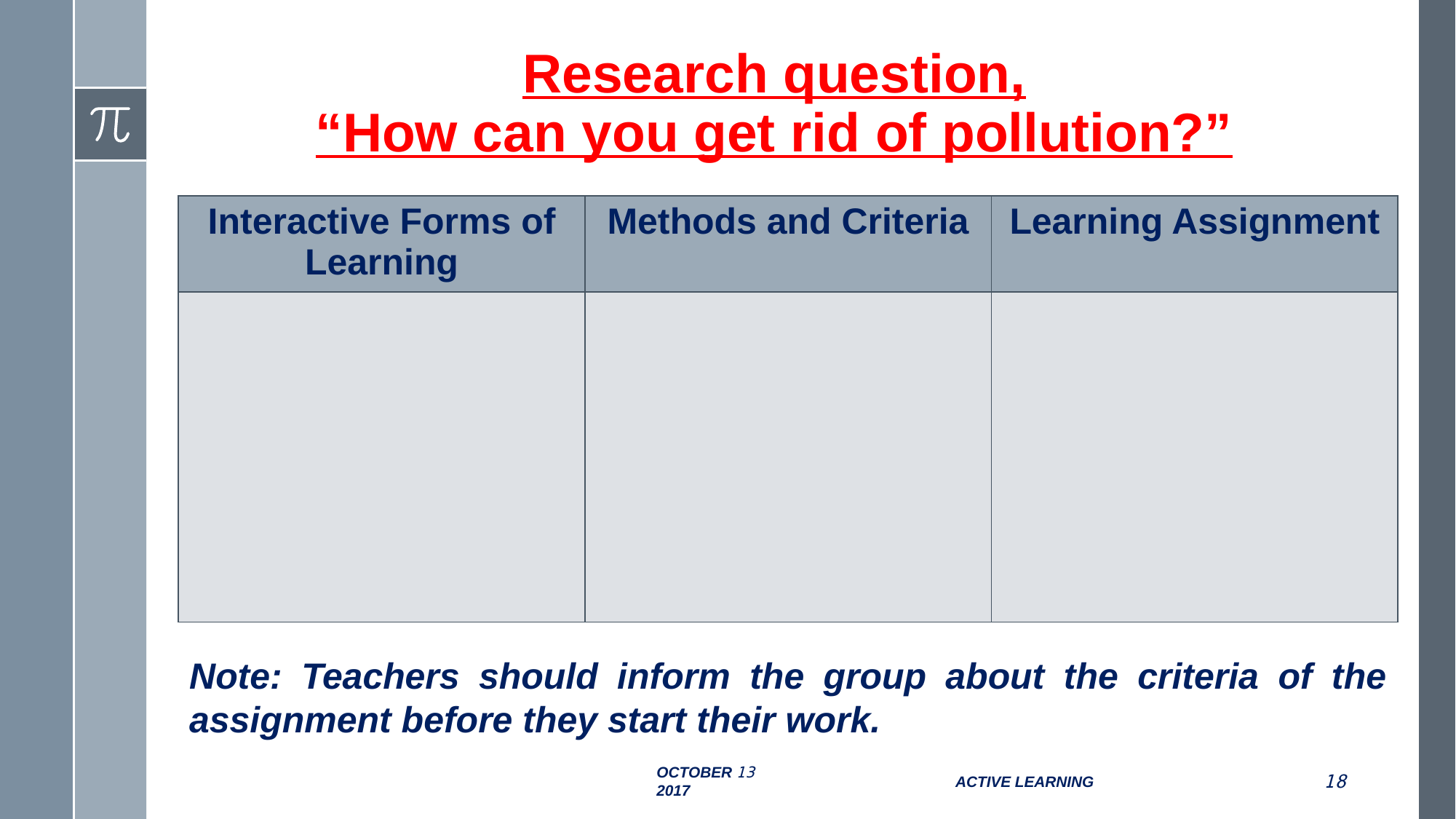

# Research question, “How can you get rid of pollution?”
| Interactive Forms of Learning | Methods and Criteria | Learning Assignment |
| --- | --- | --- |
|  |  |  |
Note: Teachers should inform the group about the criteria of the assignment before they start their work.
Active Learning
18
13 October 2017